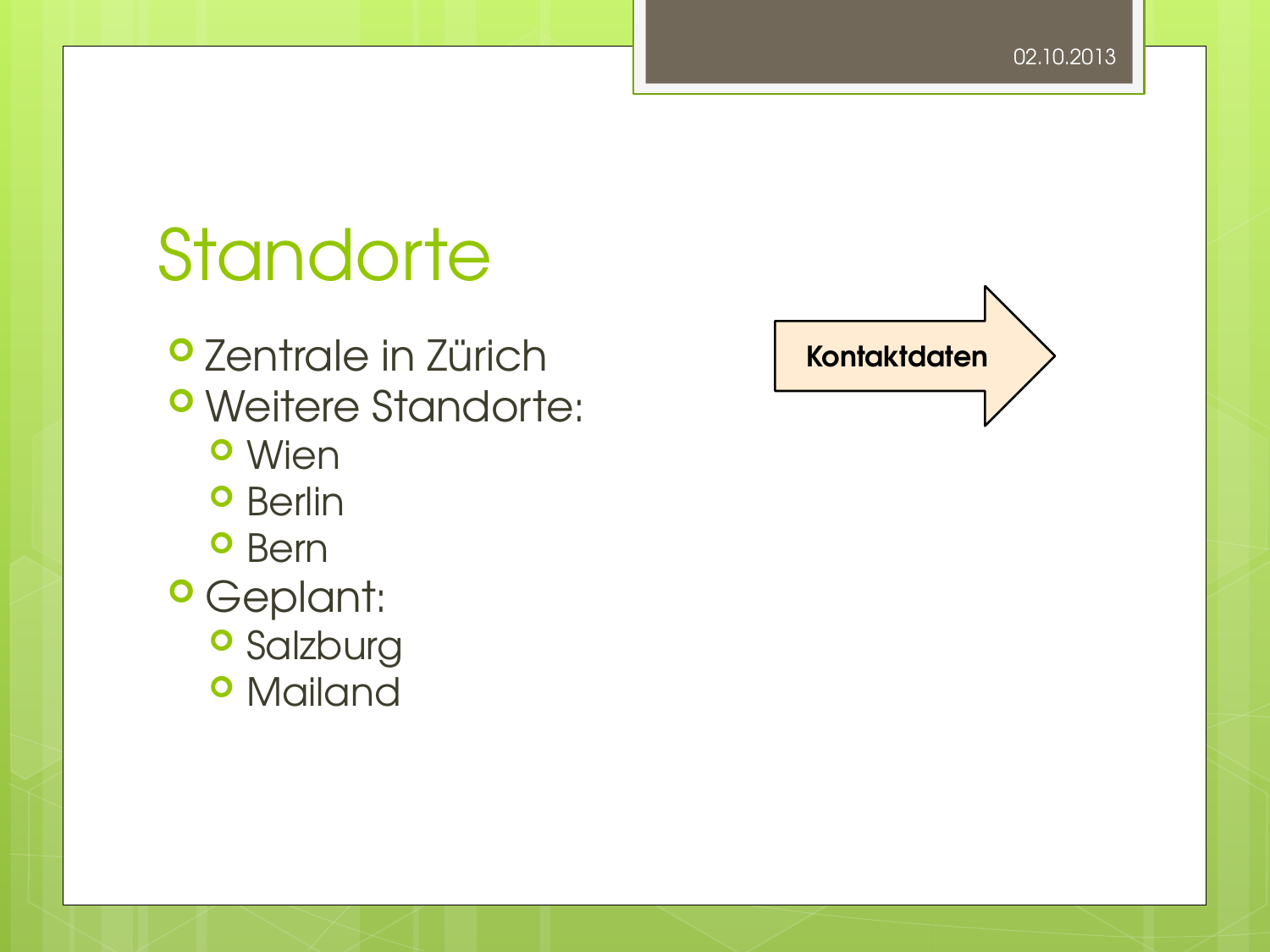

02.10.2013
# Standorte
Kontaktdaten
Zentrale in Zürich
Weitere Standorte:
Wien
Berlin
Bern
Geplant:
Salzburg
Mailand